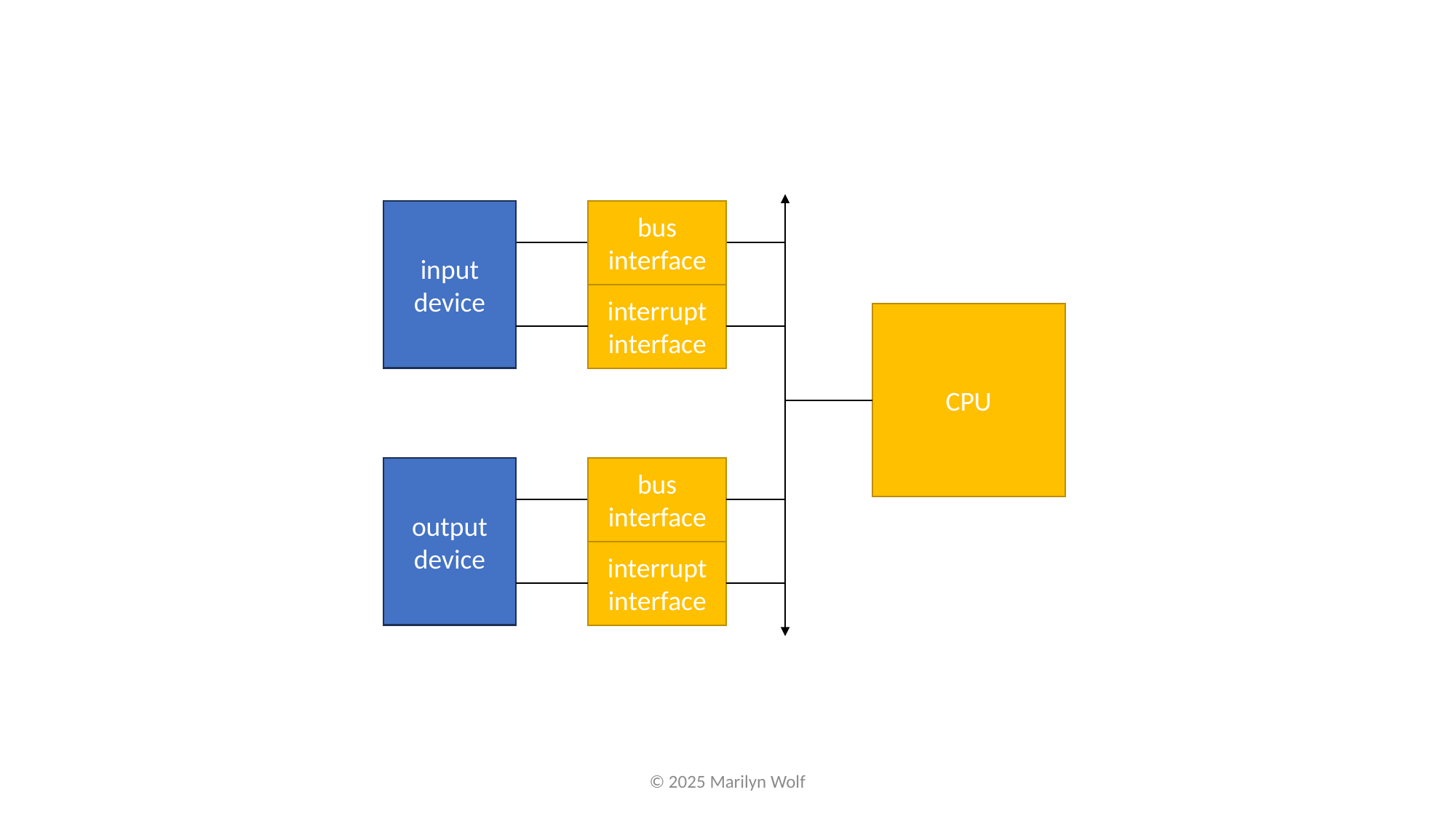

input device
bus interface
interrupt interface
CPU
output device
bus interface
interrupt interface
© 2025 Marilyn Wolf